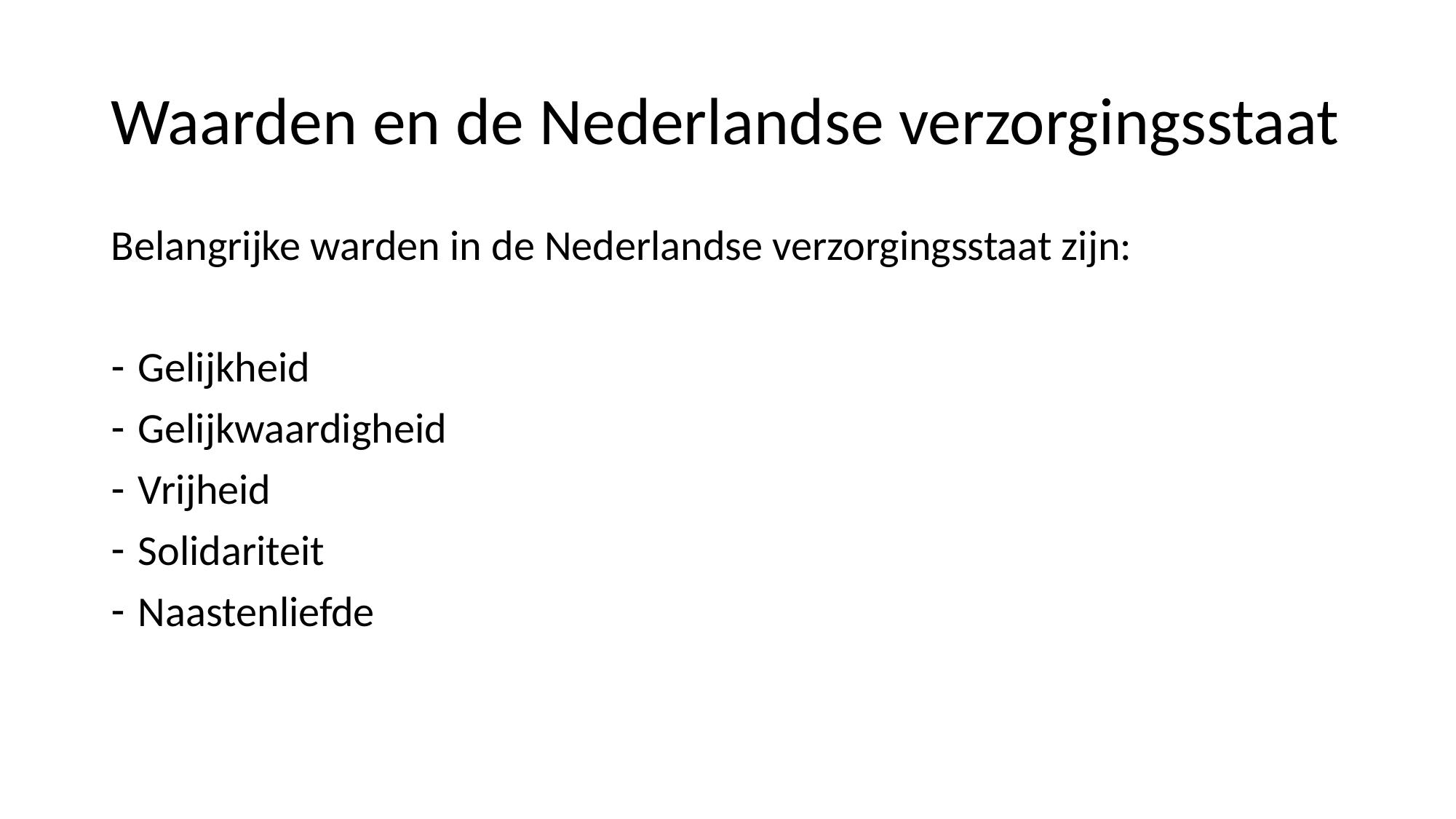

# Waarden en de Nederlandse verzorgingsstaat
Belangrijke warden in de Nederlandse verzorgingsstaat zijn:

Gelijkheid
Gelijkwaardigheid
Vrijheid
Solidariteit
Naastenliefde